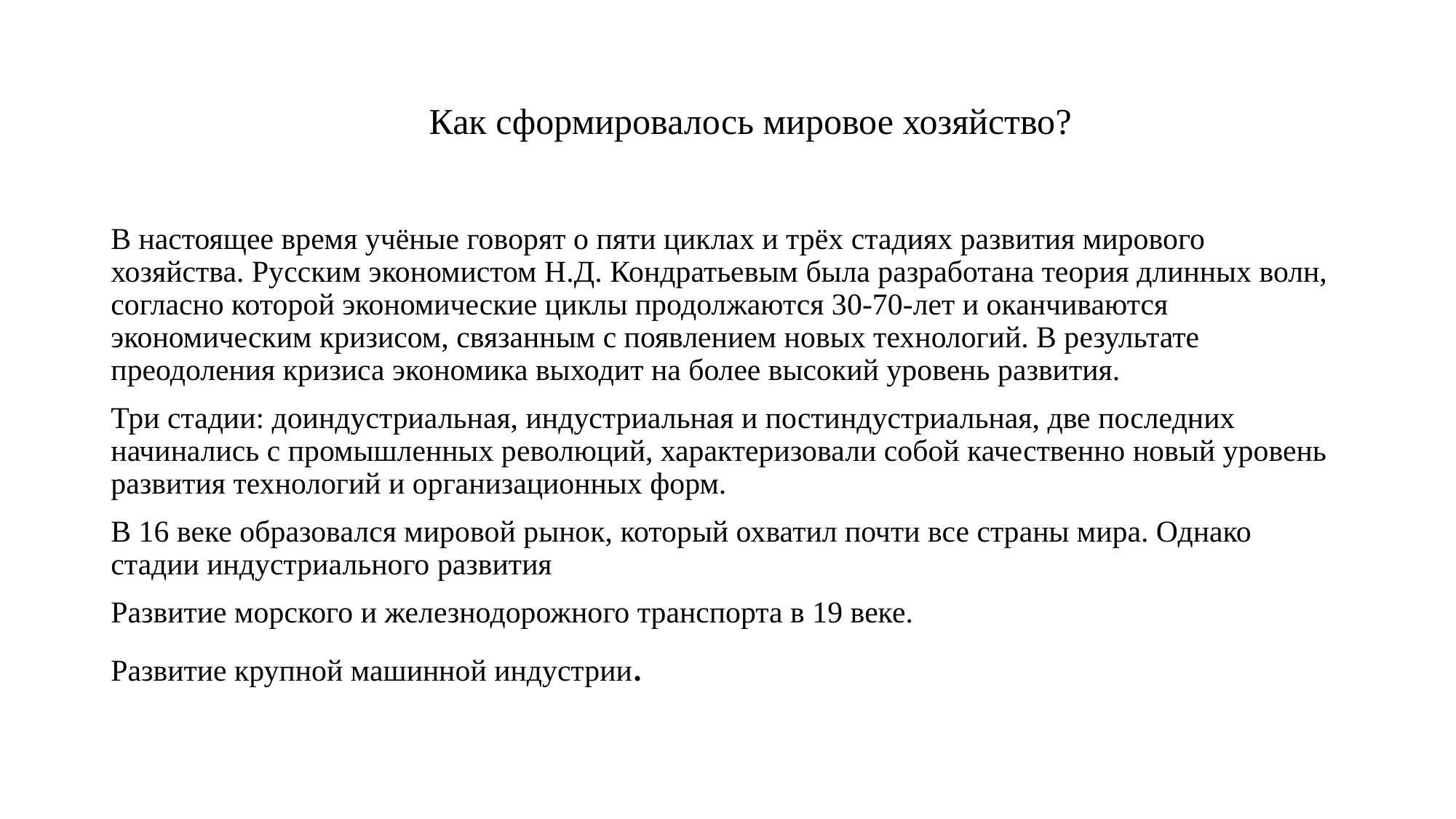

# Как сформировалось мировое хозяйство?
В настоящее время учёные говорят о пяти циклах и трёх стадиях развития мирового хозяйства. Русским экономистом Н.Д. Кондратьевым была разработана теория длинных волн, согласно которой экономические циклы продолжаются 30-70-лет и оканчиваются экономическим кризисом, связанным с появлением новых технологий. В результате преодоления кризиса экономика выходит на более высокий уровень развития.
Три стадии: доиндустриальная, индустриальная и постиндустриальная, две последних  начинались с промышленных революций, характеризовали собой качественно новый уровень развития технологий и организационных форм.
В 16 веке образовался мировой рынок, который охватил почти все страны мира. Однако стадии индустриального развития
Развитие морского и железнодорожного транспорта в 19 веке.
Развитие крупной машинной индустрии.